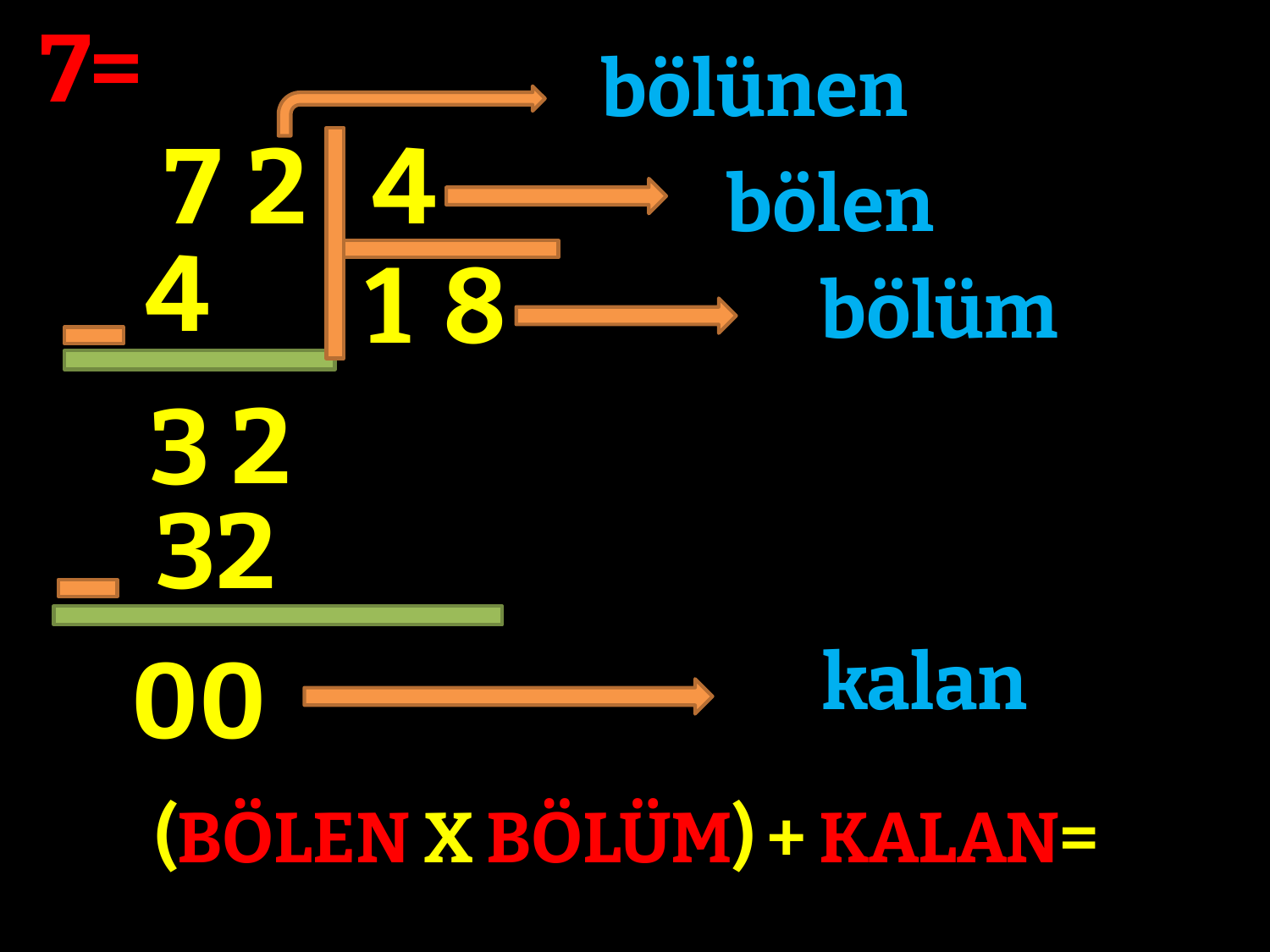

7=
bölünen

2
7
4
bölen

4
1
8
bölüm
#

2
3
32

00
kalan

(BÖLEN X BÖLÜM) + KALAN=